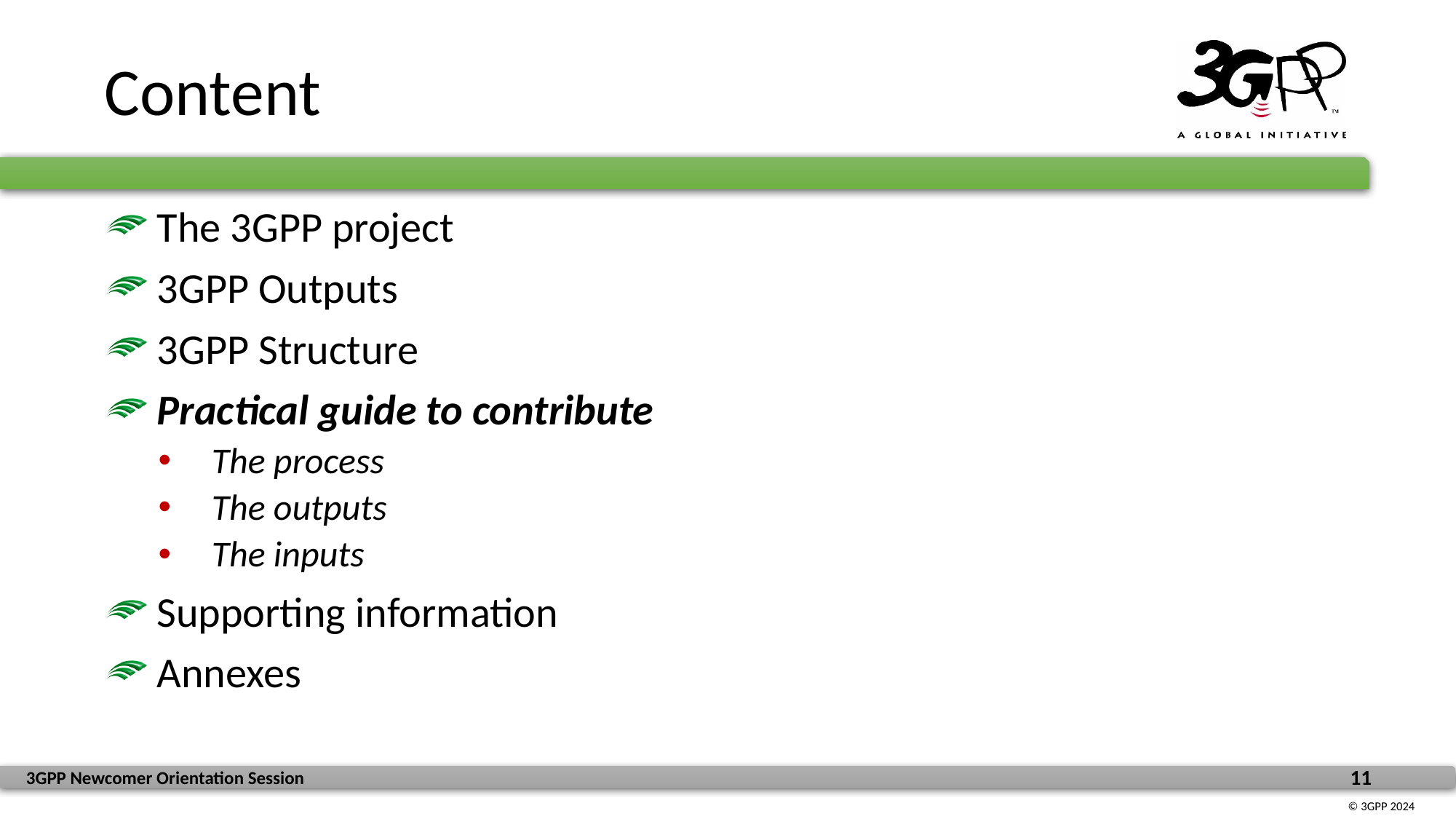

# Content
The 3GPP project
3GPP Outputs
3GPP Structure
Practical guide to contribute
The process
The outputs
The inputs
Supporting information
Annexes